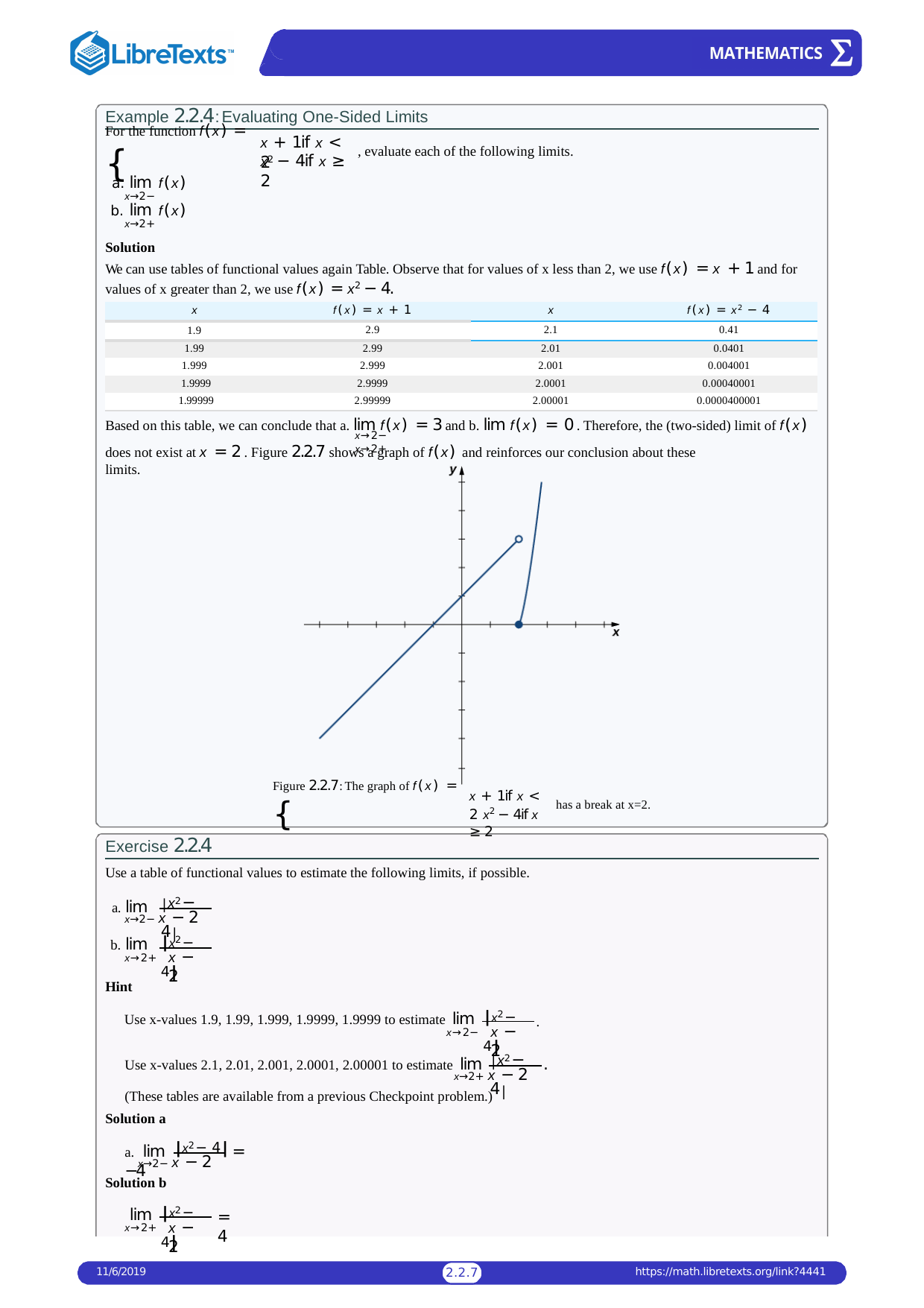

Example 2.2.4: Evaluating One-Sided Limits
# For the function f(x) = {
x + 1if x < 2
, evaluate each of the following limits.
x2 − 4if x ≥ 2
lim f(x)
x→2−
lim f(x)
x→2+
Solution
We can use tables of functional values again Table. Observe that for values of x less than 2, we use f(x) = x + 1 and for  values of x greater than 2, we use f(x) = x2 − 4.
| x | f(x) = x + 1 | x | f(x) = x2 − 4 |
| --- | --- | --- | --- |
| 1.9 | 2.9 | 2.1 | 0.41 |
| 1.99 | 2.99 | 2.01 | 0.0401 |
| 1.999 | 2.999 | 2.001 | 0.004001 |
| 1.9999 | 2.9999 | 2.0001 | 0.00040001 |
| 1.99999 | 2.99999 | 2.00001 | 0.0000400001 |
Based on this table, we can conclude that a. lim f(x) = 3 and b. lim f(x) = 0 . Therefore, the (two-sided) limit of f(x)
x→2−	x→2+
does not exist at x = 2 . Figure 2.2.7 shows a graph of f(x) and reinforces our conclusion about these limits.

Figure 2.2.7: The graph of f(x) = {
x + 1if x < 2  x2 − 4if x ≥ 2
has a break at x=2.
Exercise 2.2.4
Use a table of functional values to estimate the following limits, if possible.
∣x2 − 4∣
a. lim
x→2− x − 2

∣x2 − 4∣
b. lim
x→2+
x − 2

Hint
∣x2 − 4∣
Use x-values 1.9, 1.99, 1.999, 1.9999, 1.9999 to estimate lim
x→2−
.
x − 2

∣x2 − 4∣
Use x-values 2.1, 2.01, 2.001, 2.0001, 2.00001 to estimate lim
.
x→2+ x − 2

(These tables are available from a previous Checkpoint problem.)
Solution a
∣x2 − 4∣
a.  lim	= −4
x→2− x − 2

Solution b
∣x2 − 4∣
lim
x→2+
= 4
x − 2

11/6/2019
https://math.libretexts.org/link?4441
2.2.7